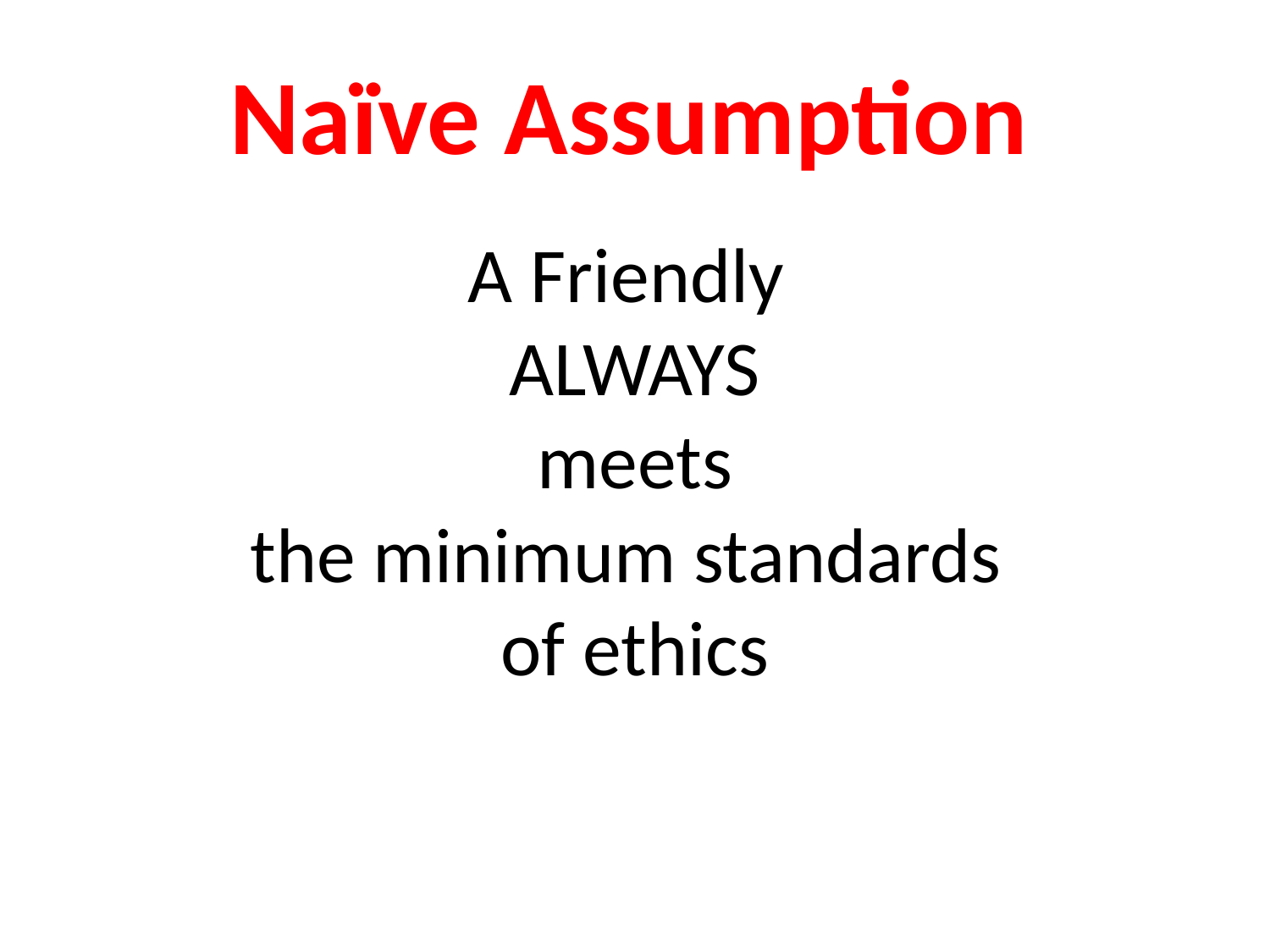

# A Friendly ALWAYS meets the minimum standards of ethics
Naïve Assumption